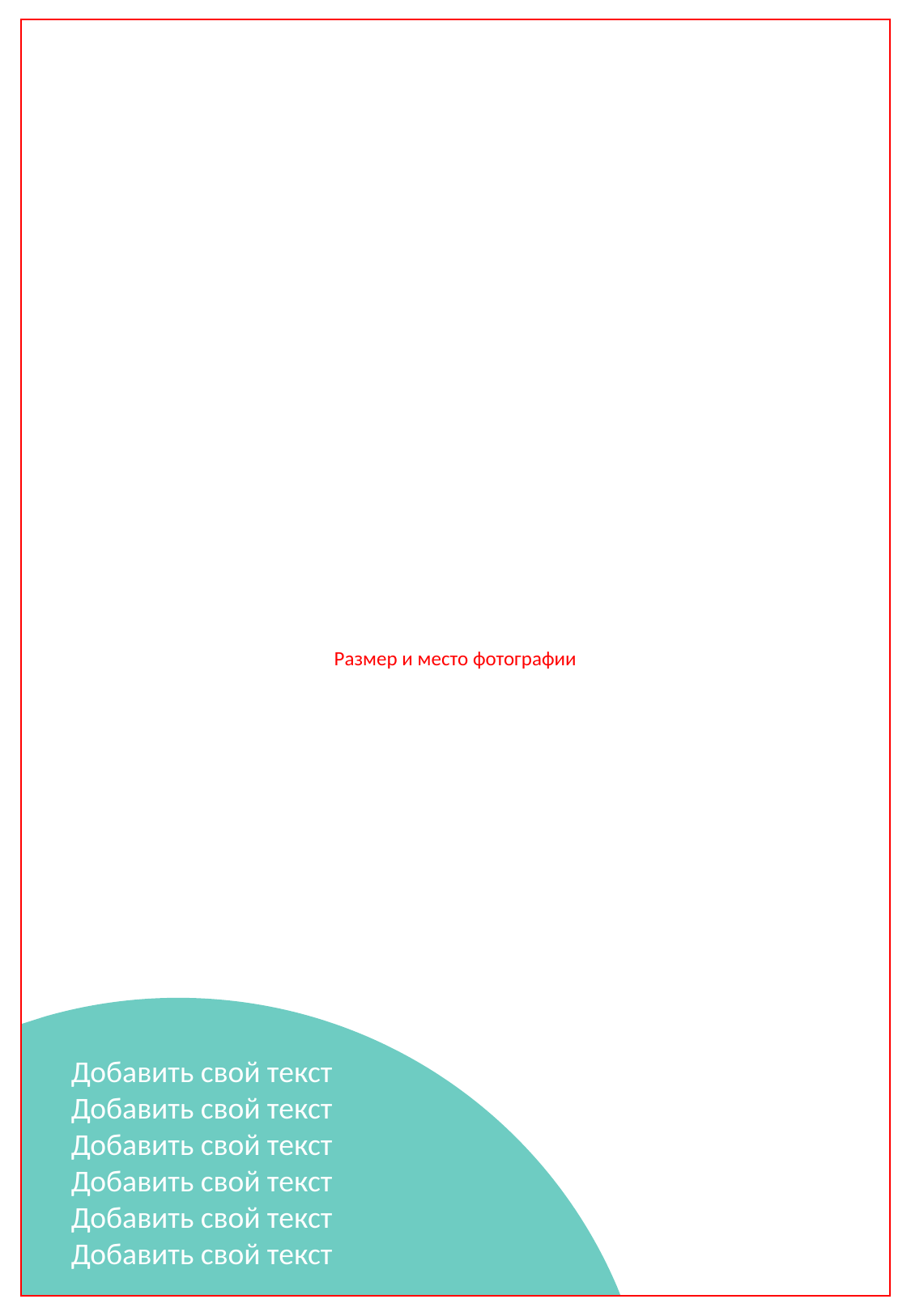

Размер и место фотографии

Добавить свой текст Добавить свой текст Добавить свой текст Добавить свой текст
Добавить свой текст
Добавить свой текст